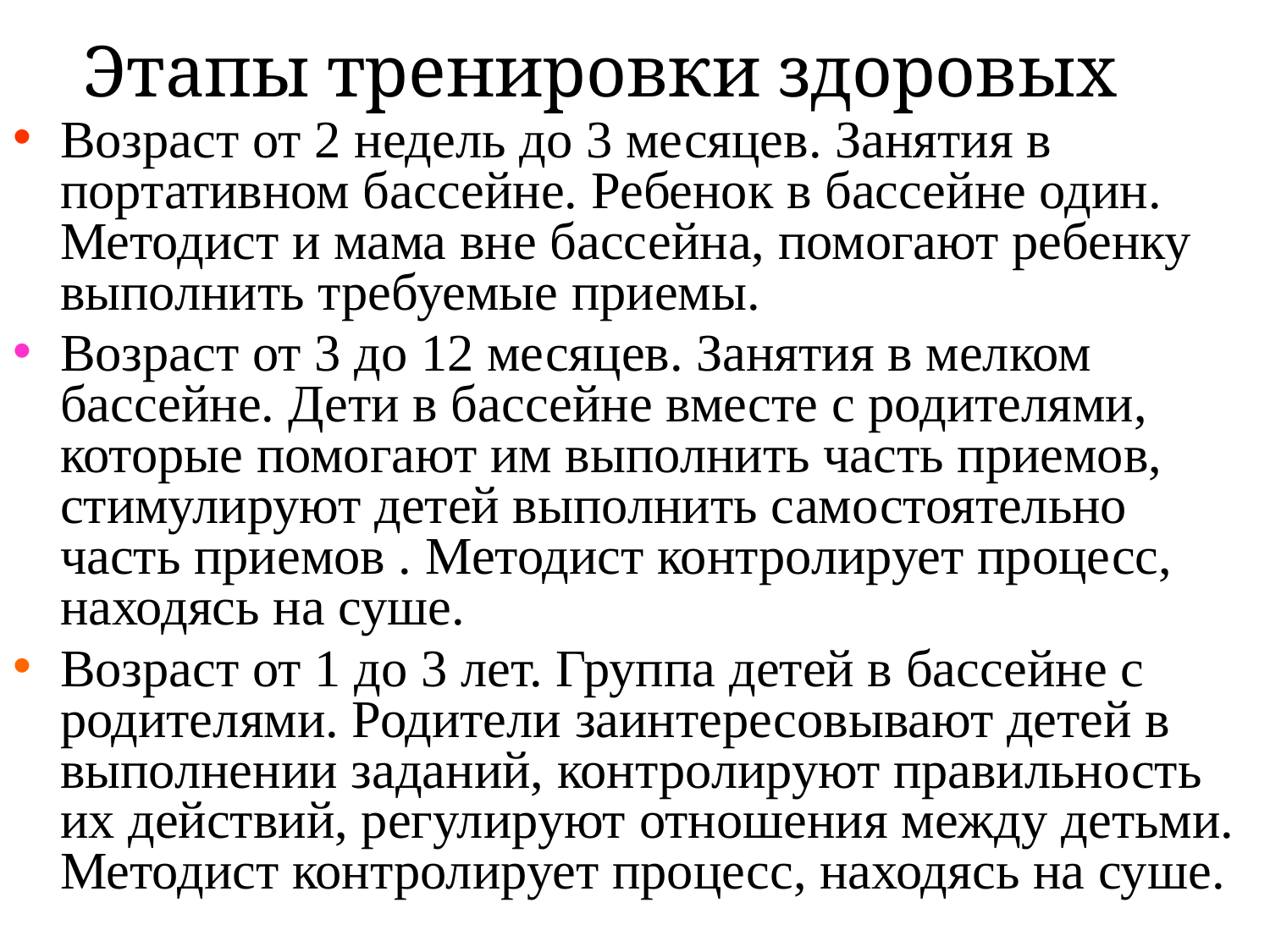

Этапы тренировки здоровых
Возраст от 2 недель до 3 месяцев. Занятия в портативном бассейне. Ребенок в бассейне один. Методист и мама вне бассейна, помогают ребенку выполнить требуемые приемы.
Возраст от 3 до 12 месяцев. Занятия в мелком бассейне. Дети в бассейне вместе с родителями, которые помогают им выполнить часть приемов, стимулируют детей выполнить самостоятельно часть приемов . Методист контролирует процесс, находясь на суше.
Возраст от 1 до 3 лет. Группа детей в бассейне с родителями. Родители заинтересовывают детей в выполнении заданий, контролируют правильность их действий, регулируют отношения между детьми. Методист контролирует процесс, находясь на суше.